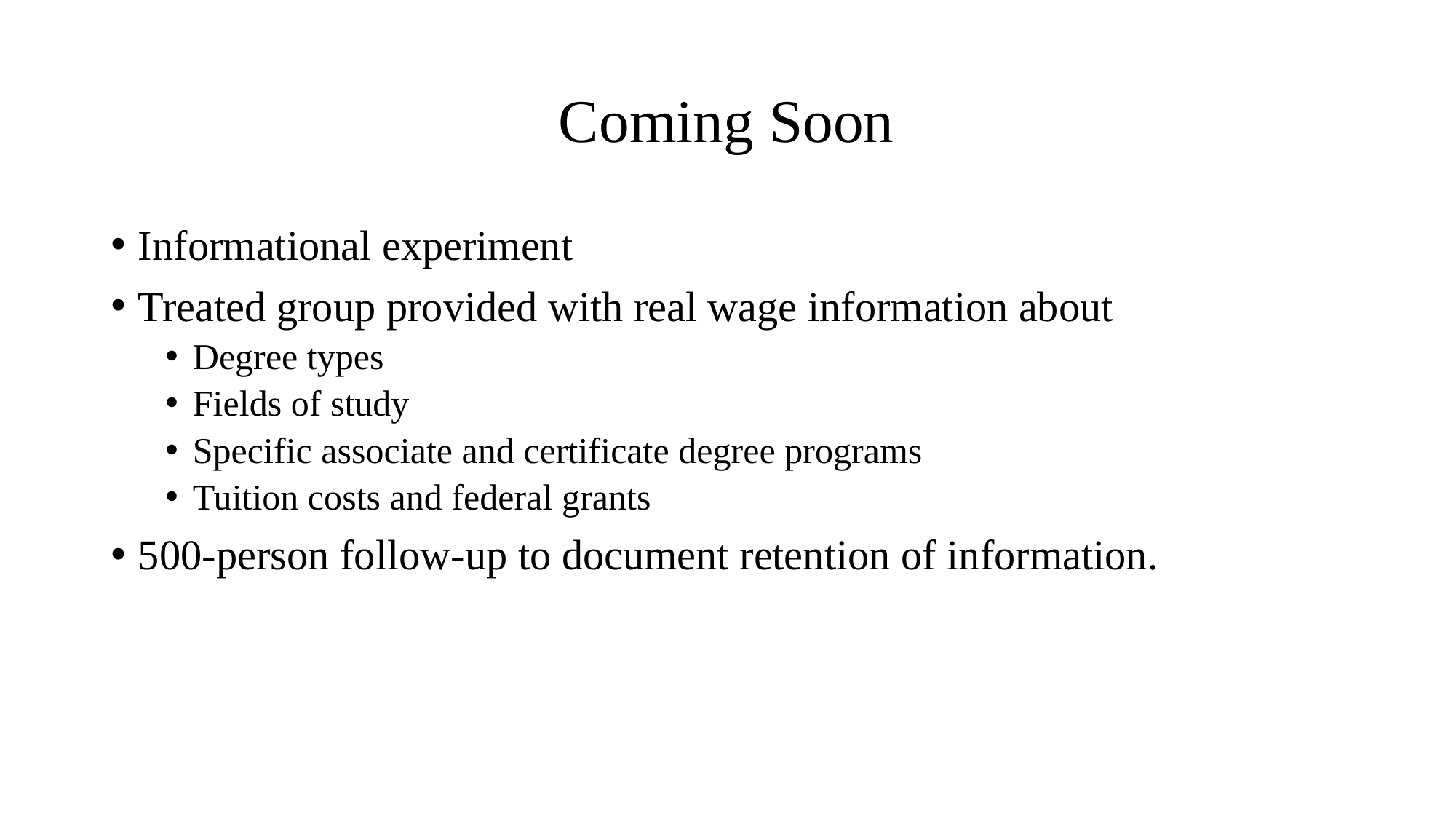

# Coming Soon
Informational experiment
Treated group provided with real wage information about
Degree types
Fields of study
Specific associate and certificate degree programs
Tuition costs and federal grants
500-person follow-up to document retention of information.